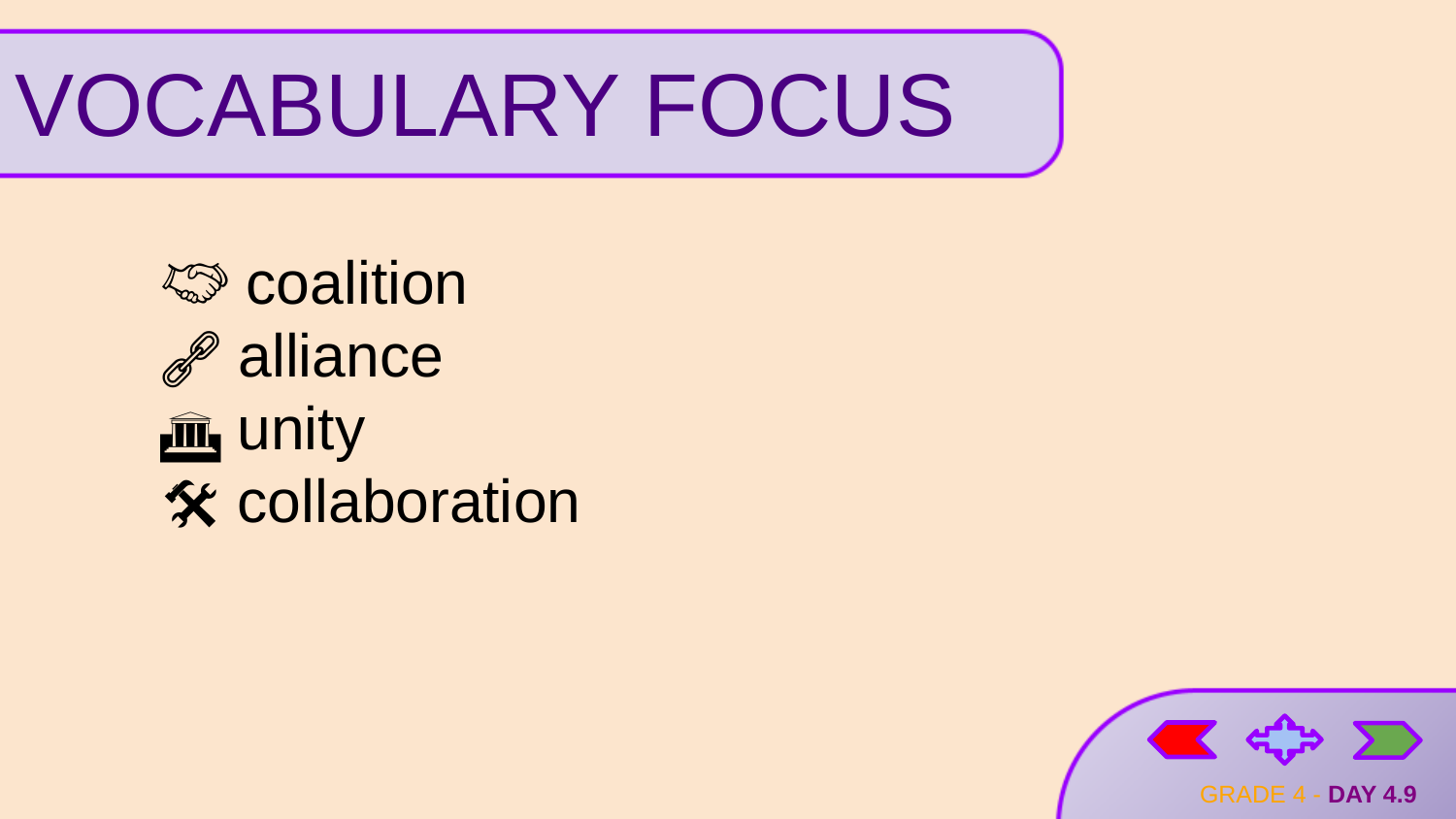

# VOCABULARY FOCUS

🤝 coalition
🔗 alliance
🏛 unity
🛠 collaboration

GRADE 4 - DAY 4.9